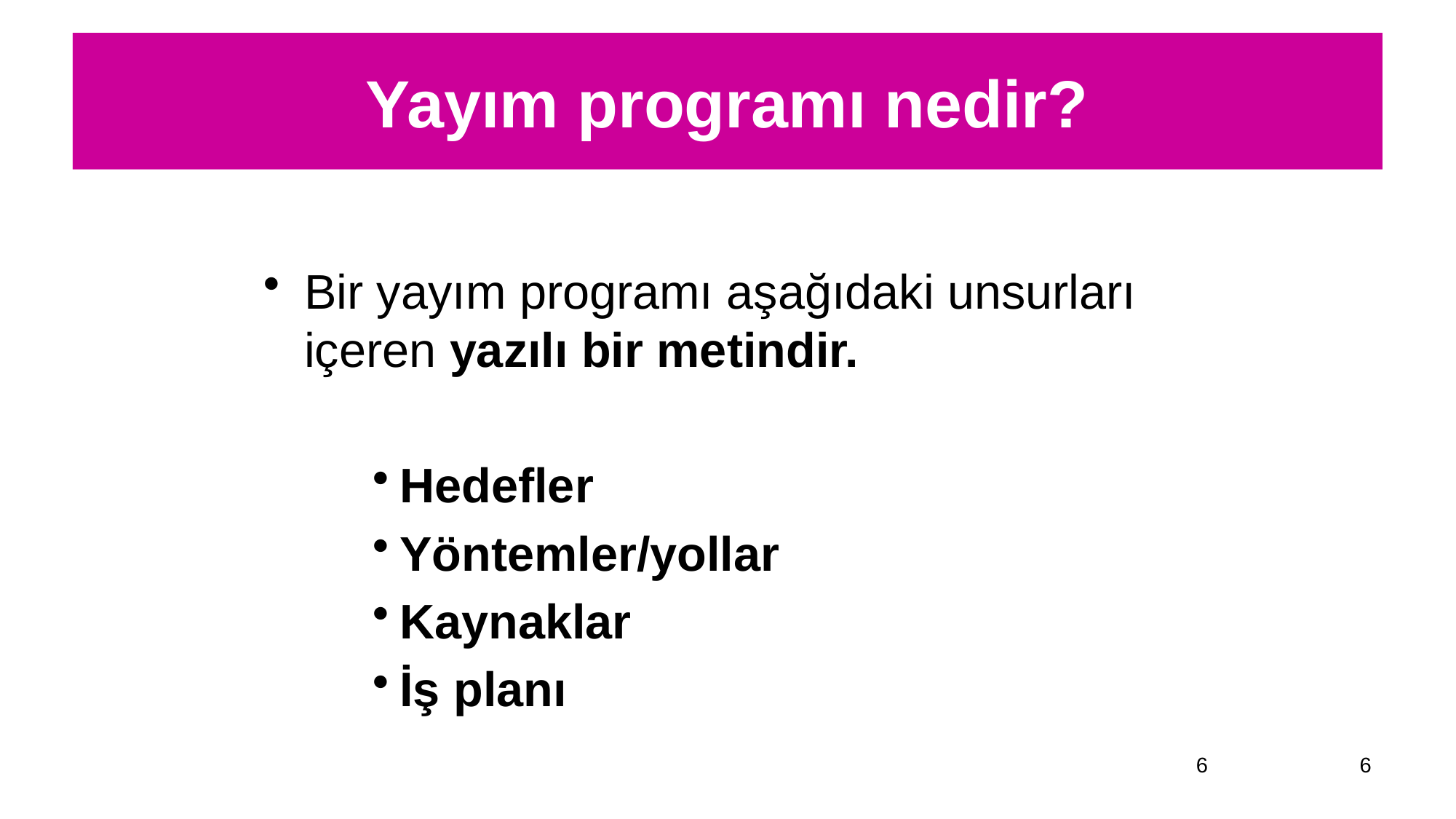

Yayım programı nedir?
Bir yayım programı aşağıdaki unsurları içeren yazılı bir metindir.

Hedefler
Yöntemler/yollar
Kaynaklar
İş planı
6
6